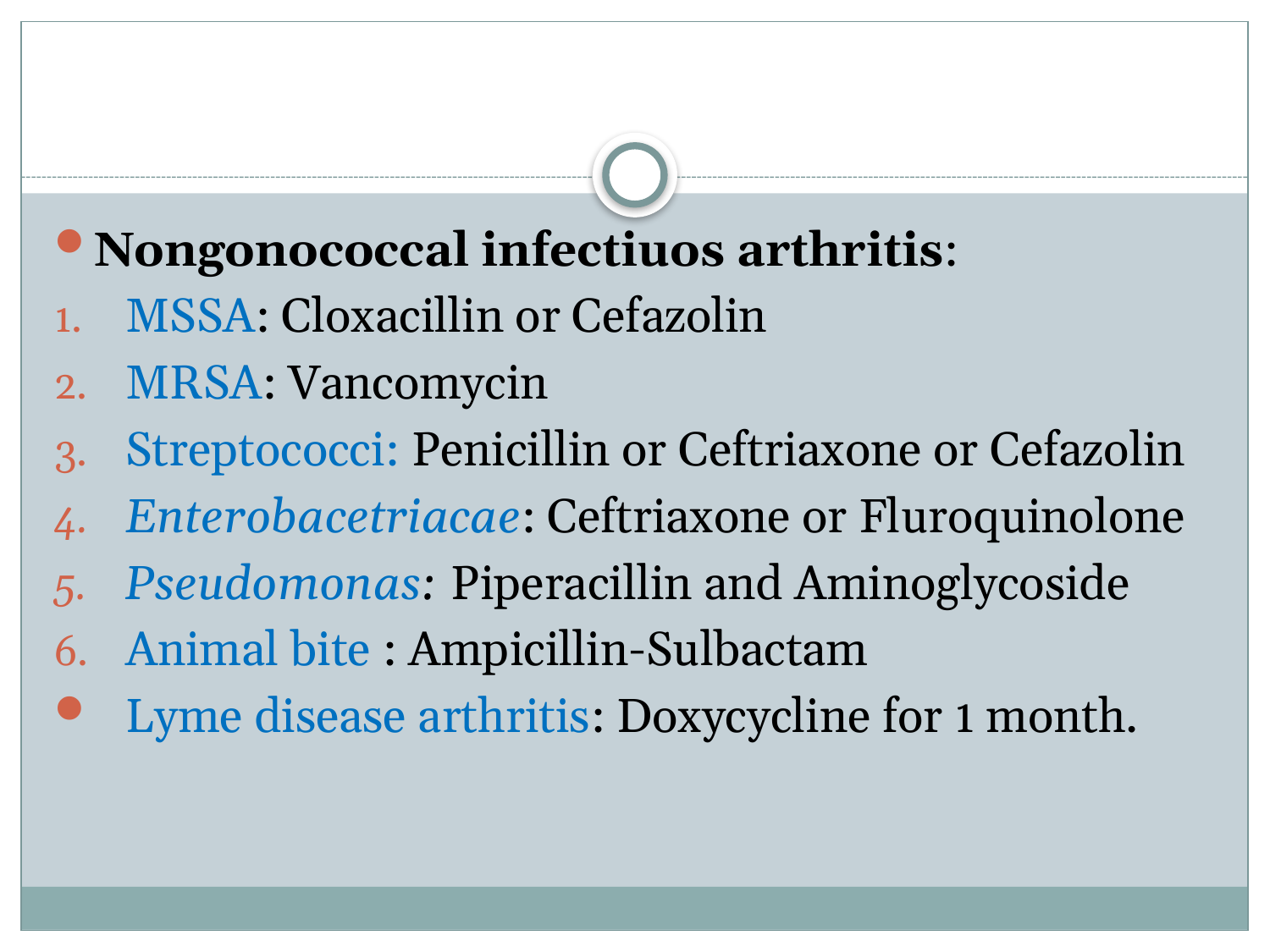

#
Nongonococcal infectiuos arthritis:
MSSA: Cloxacillin or Cefazolin
MRSA: Vancomycin
Streptococci: Penicillin or Ceftriaxone or Cefazolin
Enterobacetriacae: Ceftriaxone or Fluroquinolone
Pseudomonas: Piperacillin and Aminoglycoside
Animal bite : Ampicillin-Sulbactam
Lyme disease arthritis: Doxycycline for 1 month.